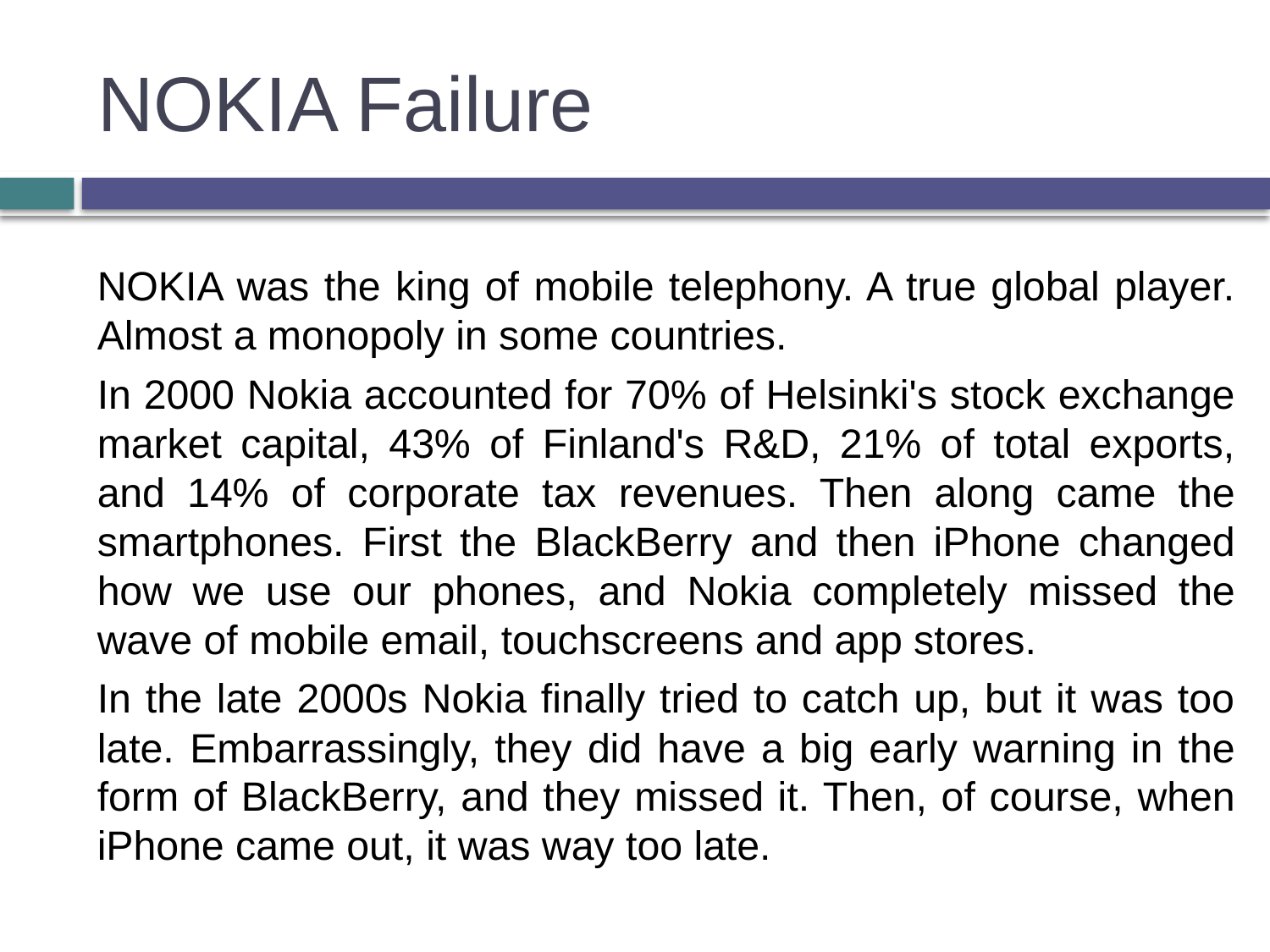

# NOKIA Failure
NOKIA was the king of mobile telephony. A true global player. Almost a monopoly in some countries.
In 2000 Nokia accounted for 70% of Helsinki's stock exchange market capital, 43% of Finland's R&D, 21% of total exports, and 14% of corporate tax revenues. Then along came the smartphones. First the BlackBerry and then iPhone changed how we use our phones, and Nokia completely missed the wave of mobile email, touchscreens and app stores.
In the late 2000s Nokia finally tried to catch up, but it was too late. Embarrassingly, they did have a big early warning in the form of BlackBerry, and they missed it. Then, of course, when iPhone came out, it was way too late.